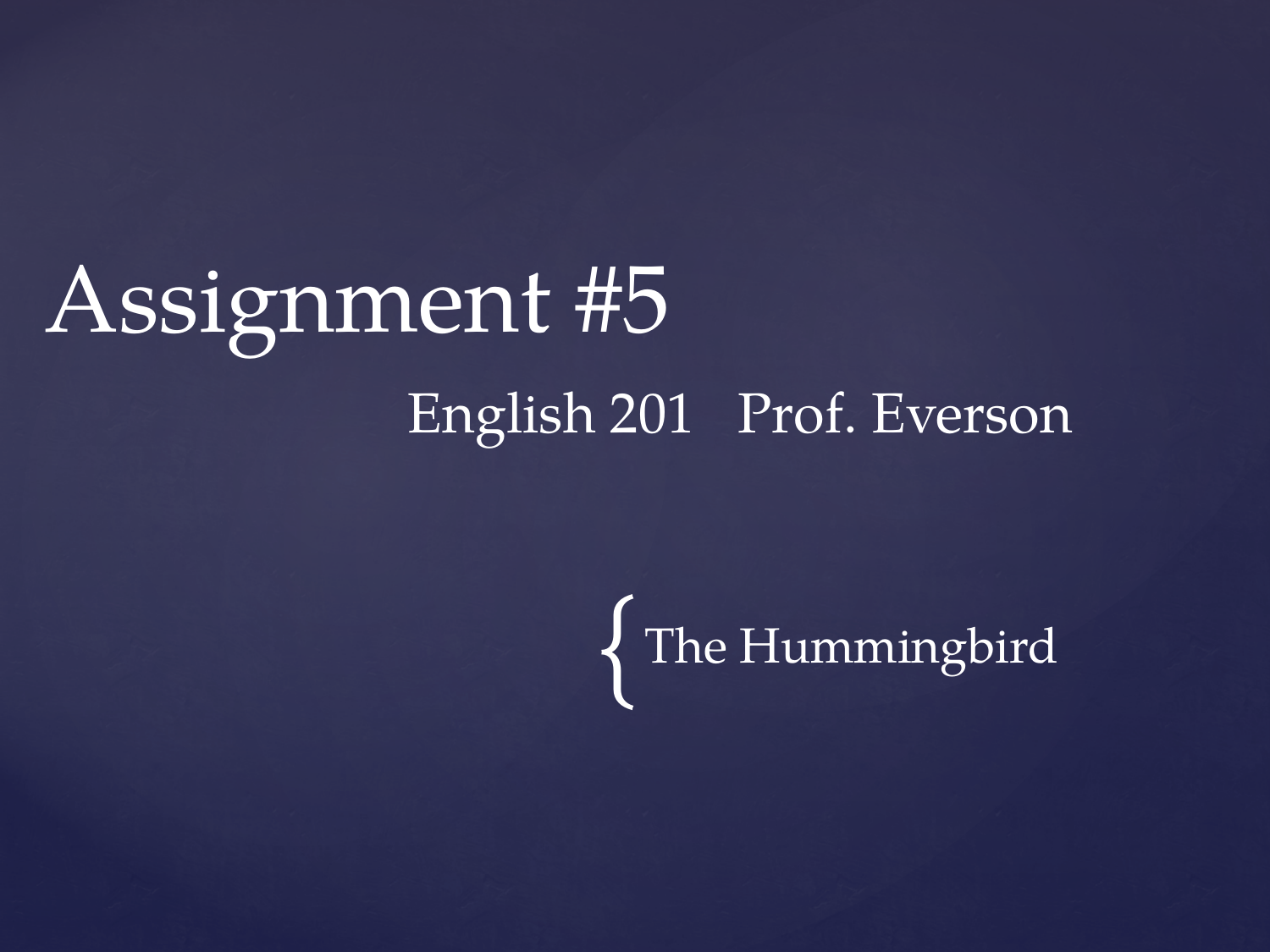

# Assignment #5
English 201   Prof. Everson
The Hummingbird